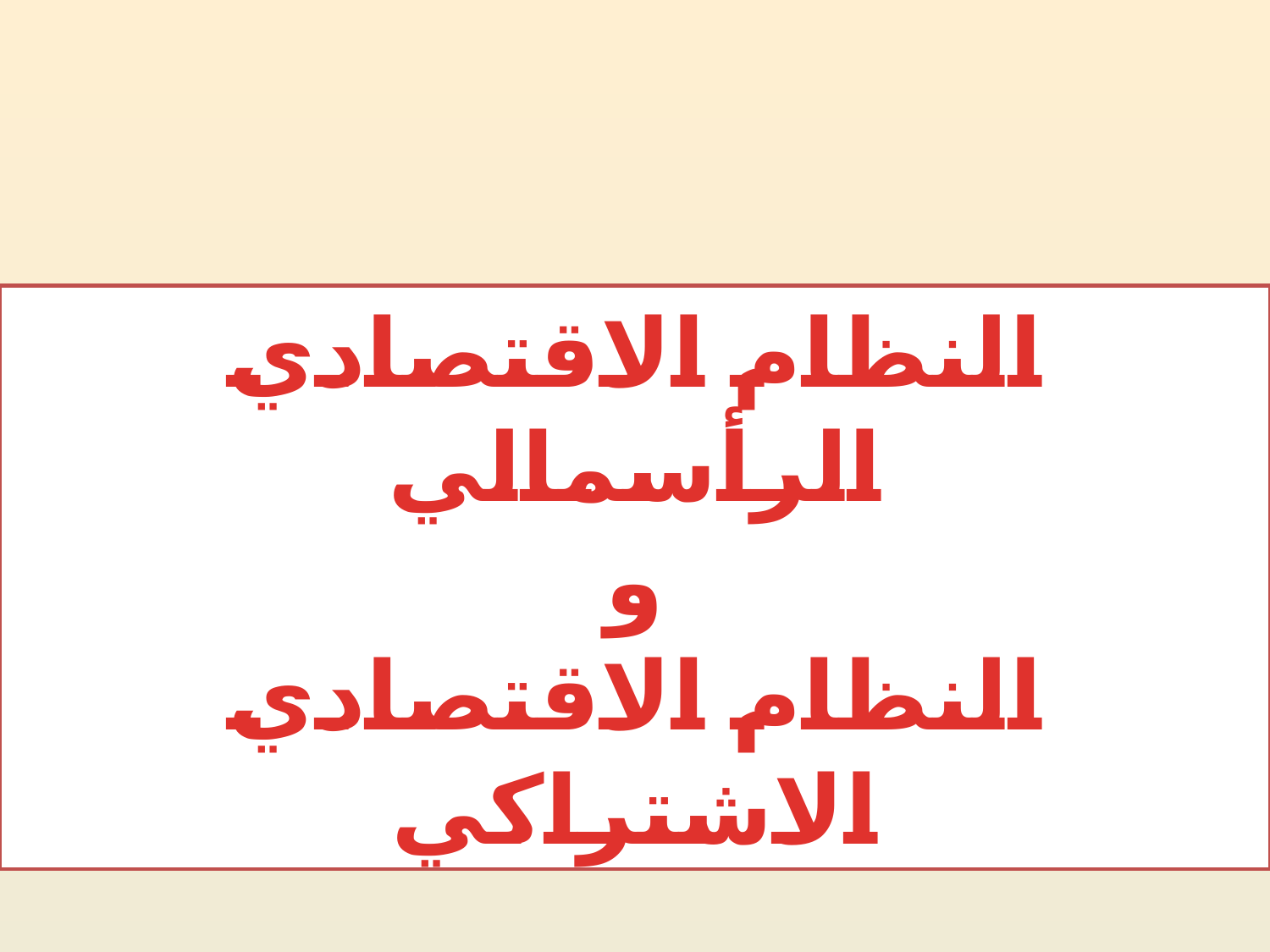

النظام الاقتصادي الرأسمالي
و
النظام الاقتصادي الاشتراكي